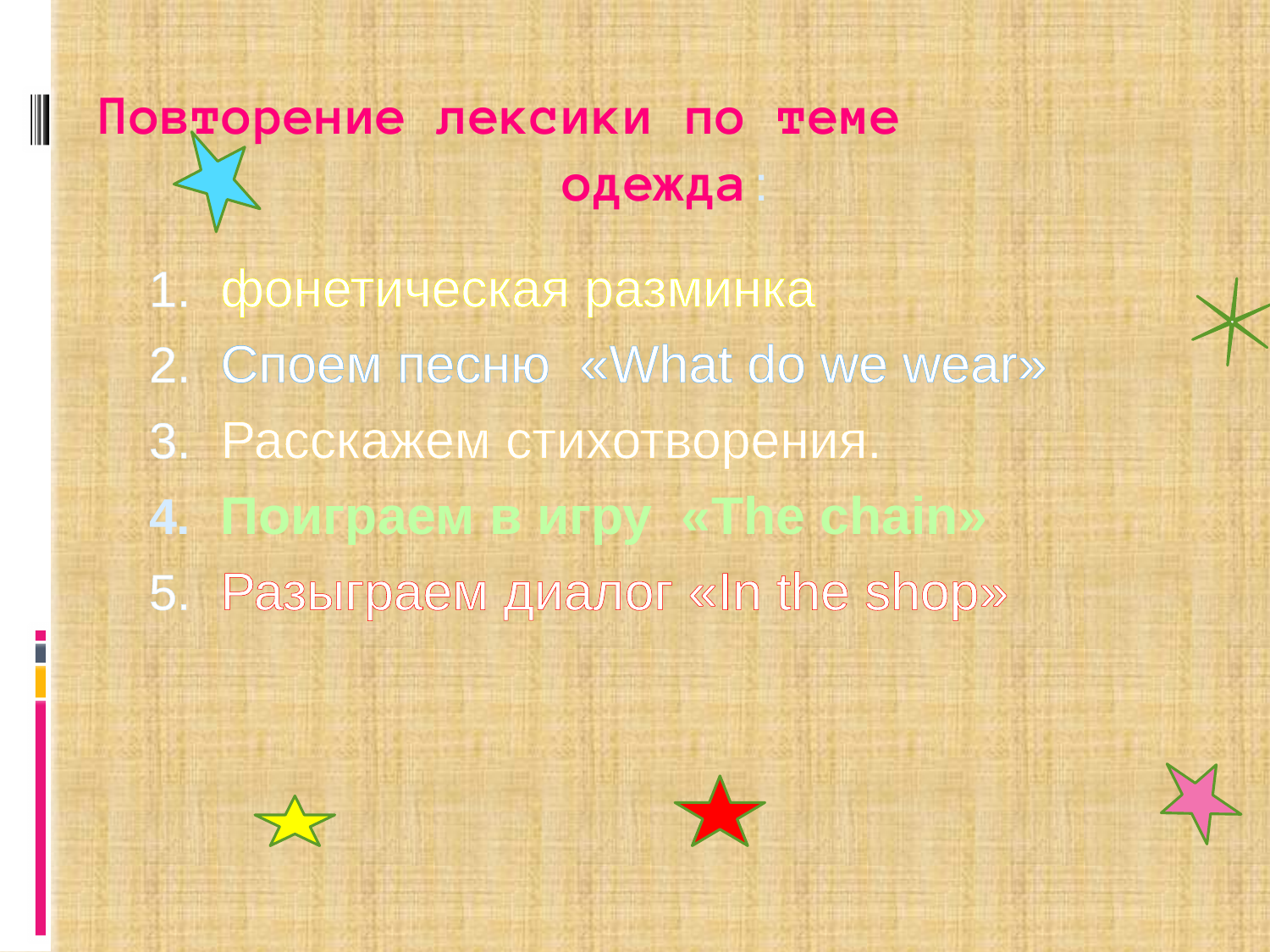

# Повторение лексики по теме            одежда:

фонетическая разминка
Споем песню  «What do we wear»
Расскажем стихотворения.
Поиграем в игру  «The chain»
Разыграем диалог «In the shop»